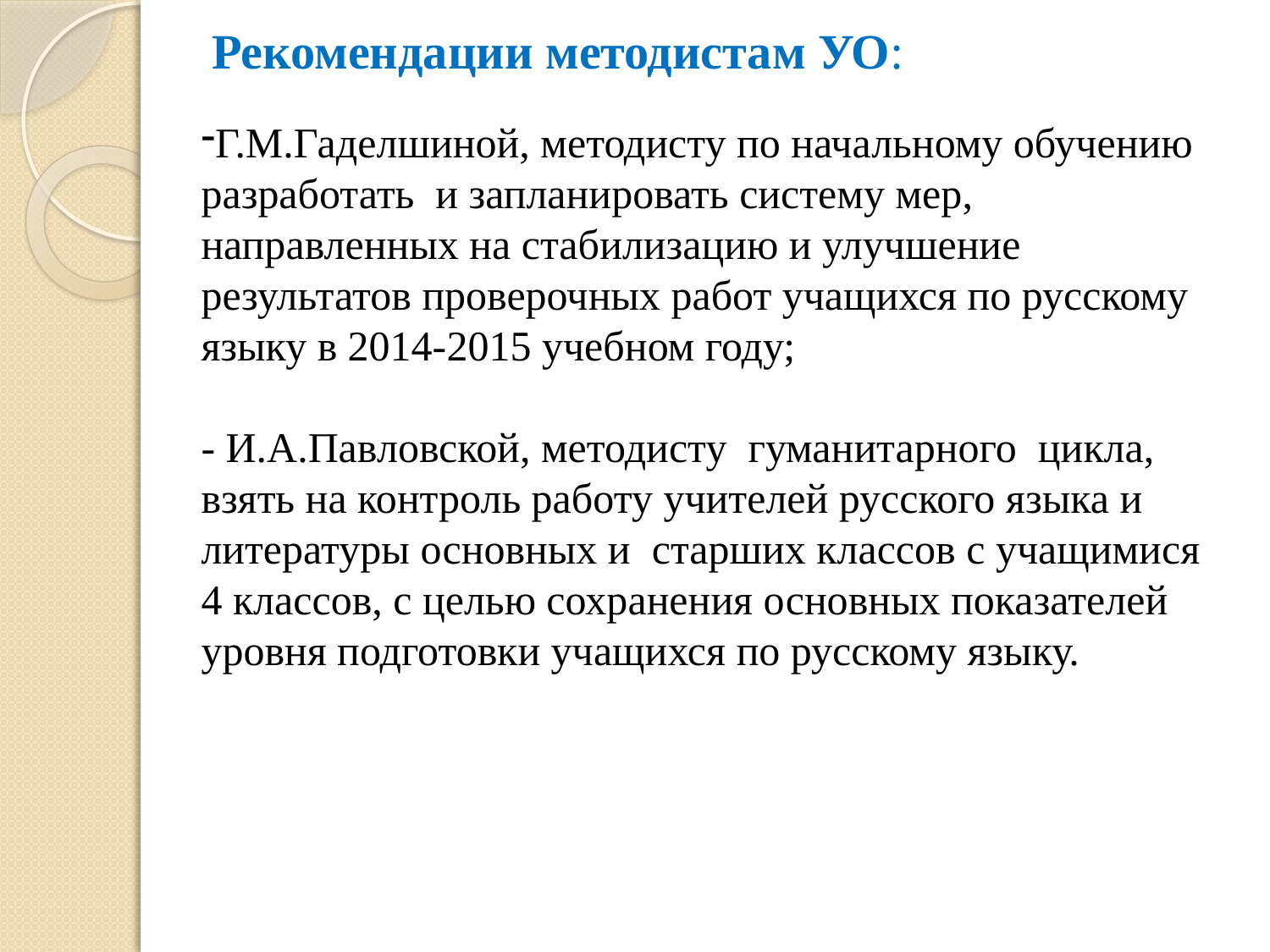

# Рекомендации методистам УО:

Г.М.Гаделшиной, методисту по начальному обучению разработать  и запланировать систему мер, направленных на стабилизацию и улучшение результатов проверочных работ учащихся по русскому языку в 2014-2015 учебном году;

- И.А.Павловской, методисту  гуманитарного  цикла,  взять на контроль работу учителей русского языка и литературы основных и  старших классов с учащимися 4 классов, с целью сохранения основных показателей уровня подготовки учащихся по русскому языку.